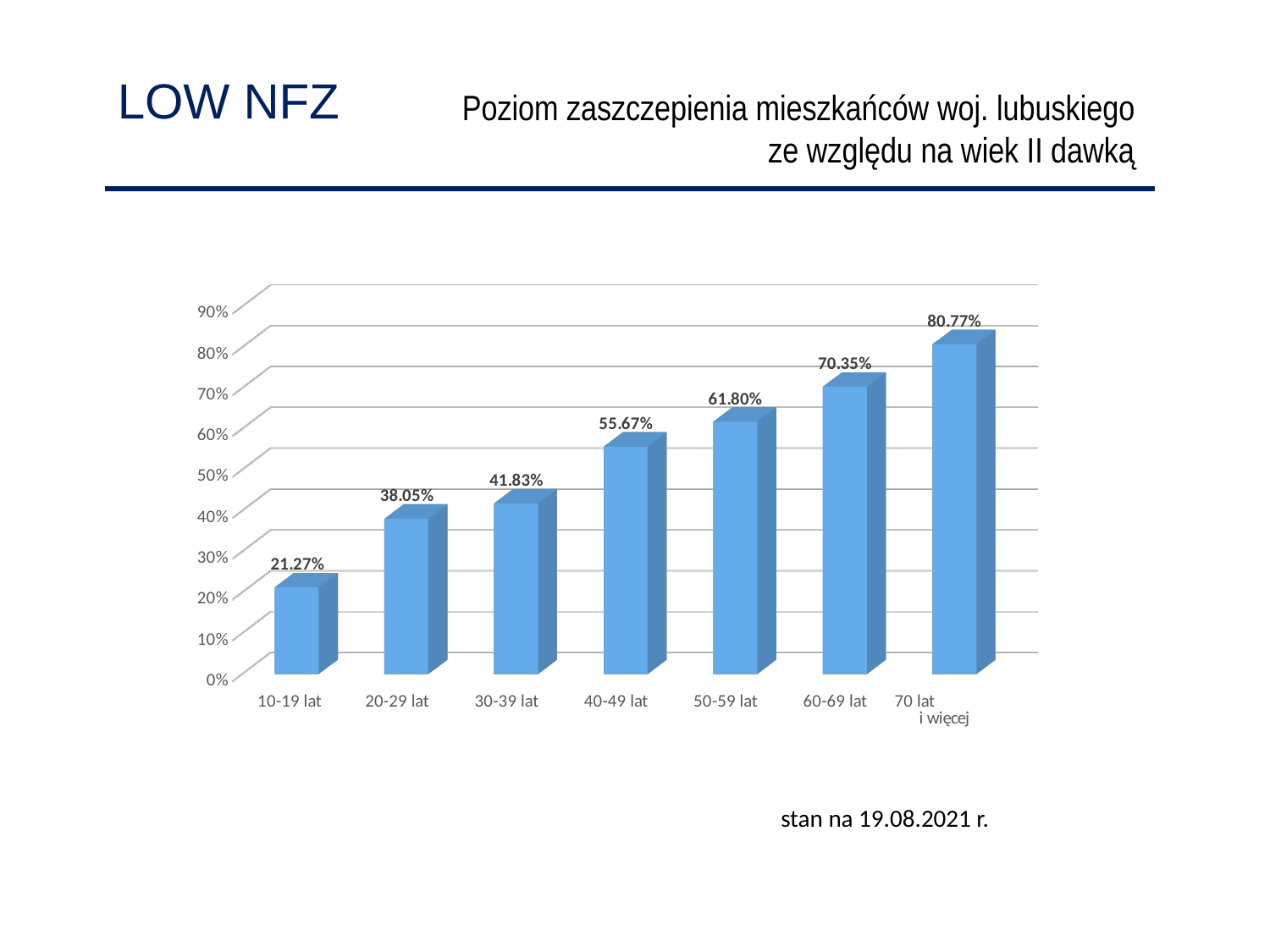

LOW NFZ
Poziom zaszczepienia mieszkańców woj. lubuskiego
ze względu na wiek II dawką

[unsupported chart]

stan na 19.08.2021 r.